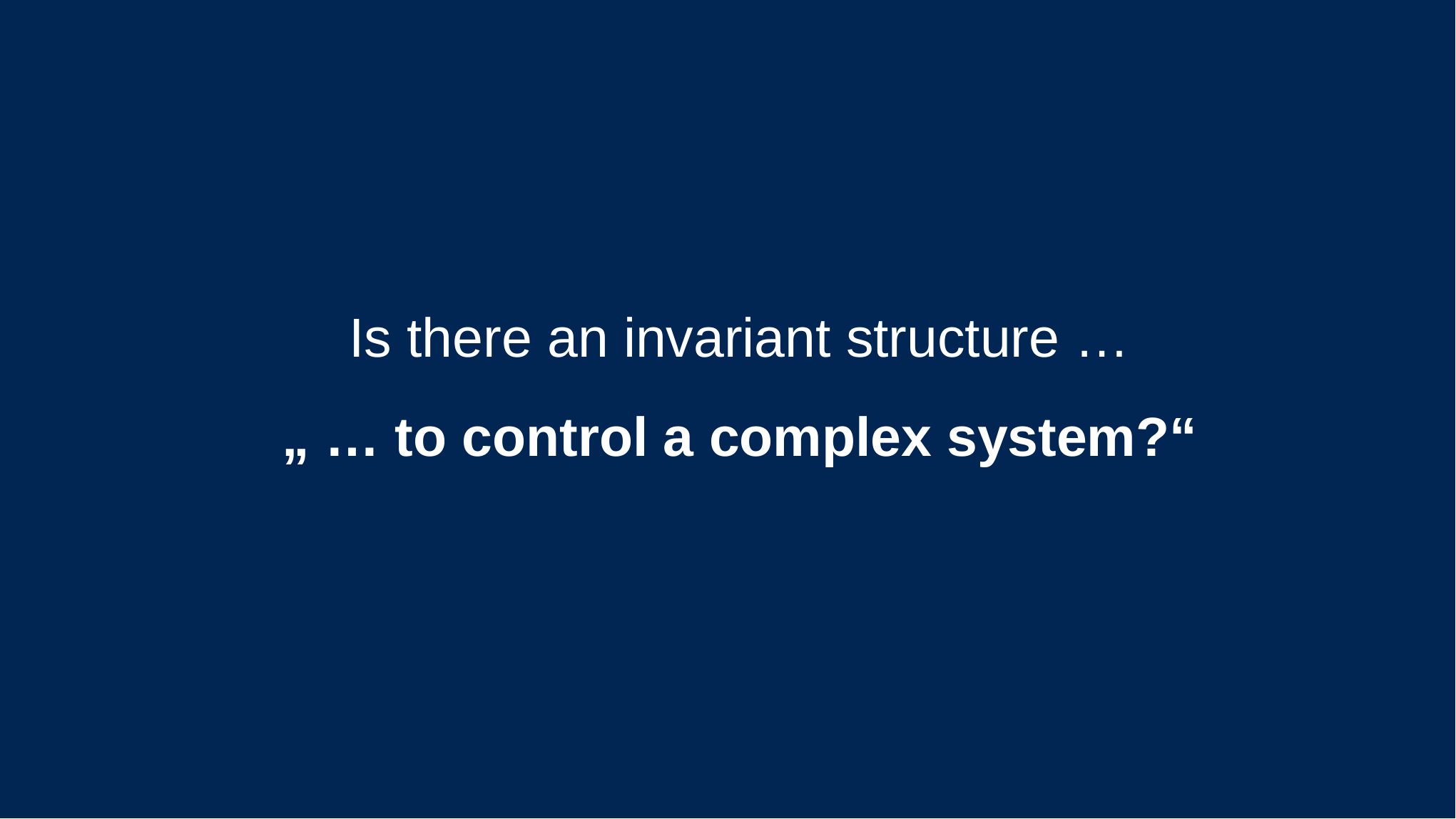

Is there an invariant structure …
„ … to control a complex system?“